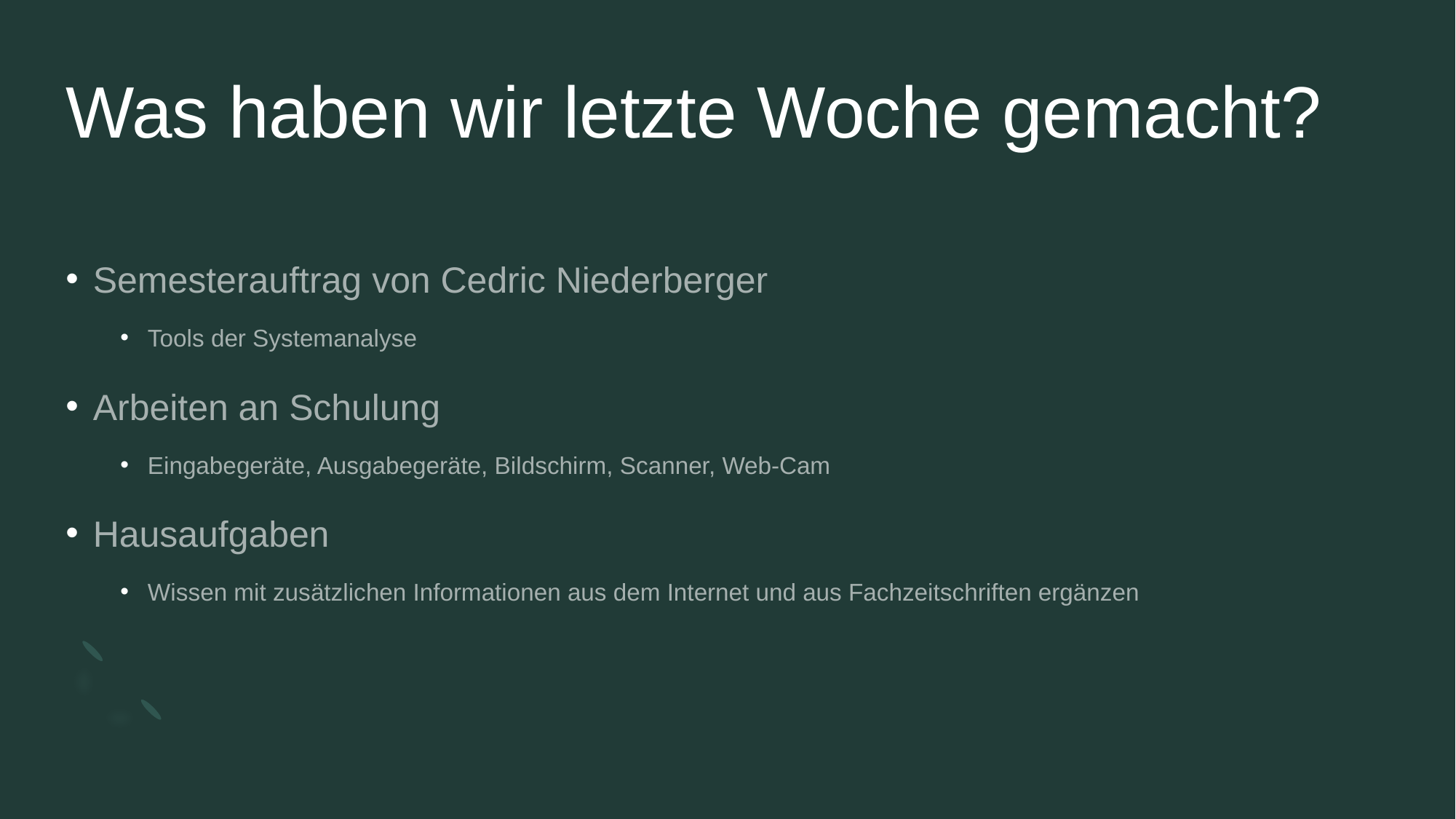

# Was haben wir letzte Woche gemacht?
Semesterauftrag von Cedric Niederberger
Tools der Systemanalyse
Arbeiten an Schulung
Eingabegeräte, Ausgabegeräte, Bildschirm, Scanner, Web-Cam
Hausaufgaben
Wissen mit zusätzlichen Informationen aus dem Internet und aus Fachzeitschriften ergänzen